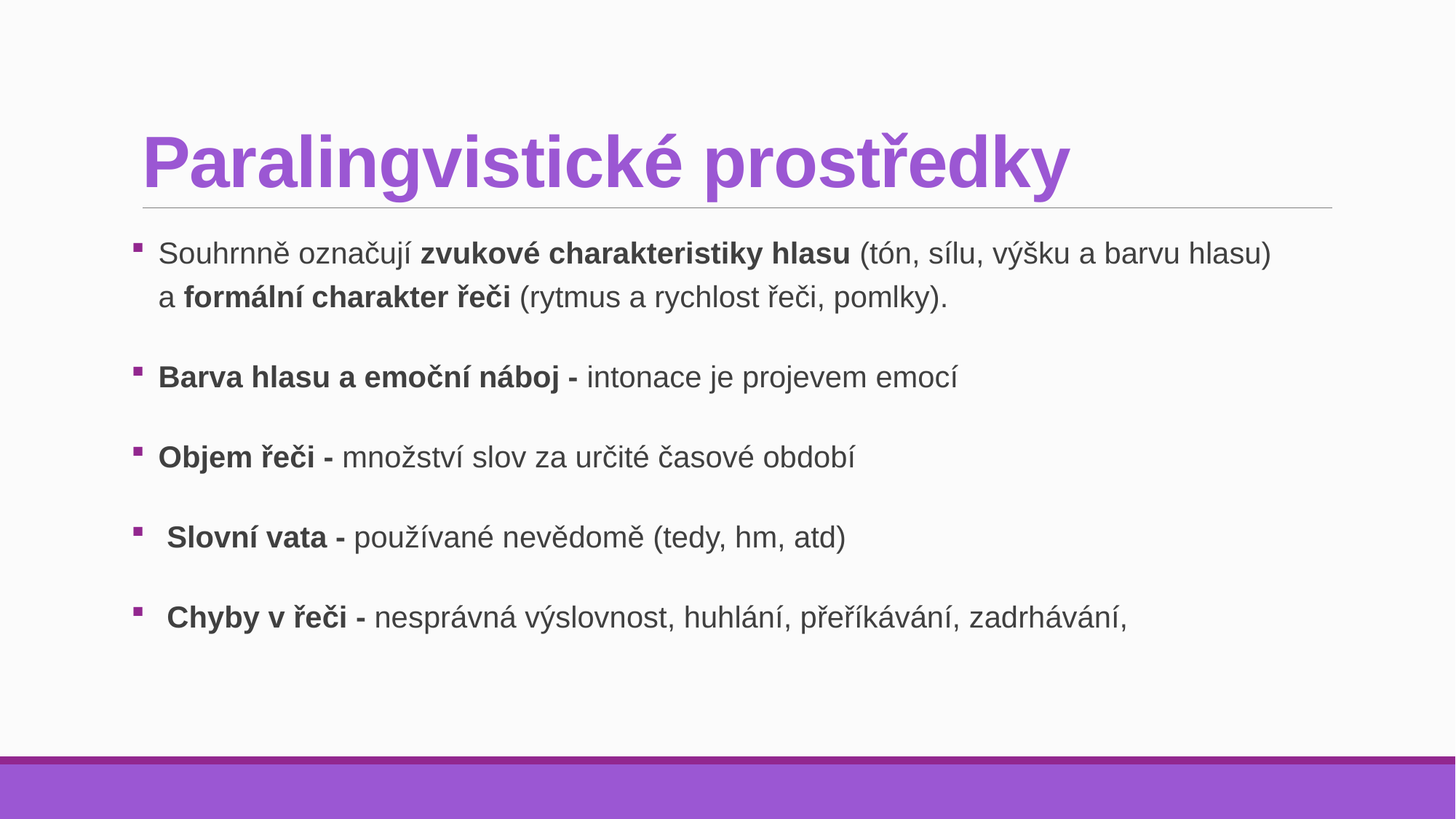

# Paralingvistické prostředky
Souhrnně označují zvukové charakteristiky hlasu (tón, sílu, výšku a barvu hlasu)
a formální charakter řeči (rytmus a rychlost řeči, pomlky).
Barva hlasu a emoční náboj - intonace je projevem emocí
Objem řeči - množství slov za určité časové období
 Slovní vata - používané nevědomě (tedy, hm, atd)
 Chyby v řeči - nesprávná výslovnost, huhlání, přeříkávání, zadrhávání,